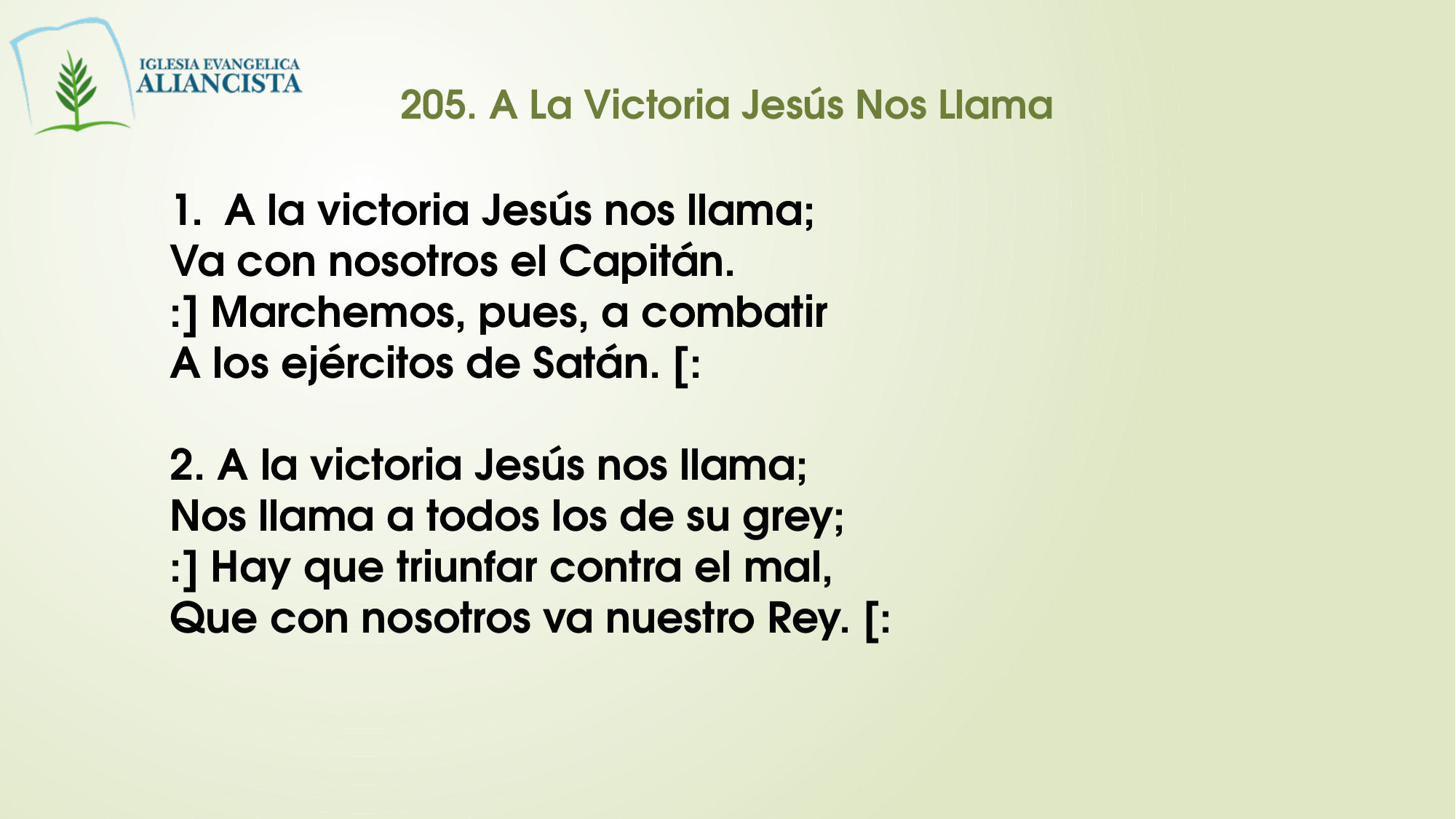

205. A La Victoria Jesús Nos Llama
A la victoria Jesús nos llama;
Va con nosotros el Capitán.
:] Marchemos, pues, a combatir
A los ejércitos de Satán. [:

2. A la victoria Jesús nos llama;
Nos llama a todos los de su grey;
:] Hay que triunfar contra el mal,
Que con nosotros va nuestro Rey. [: